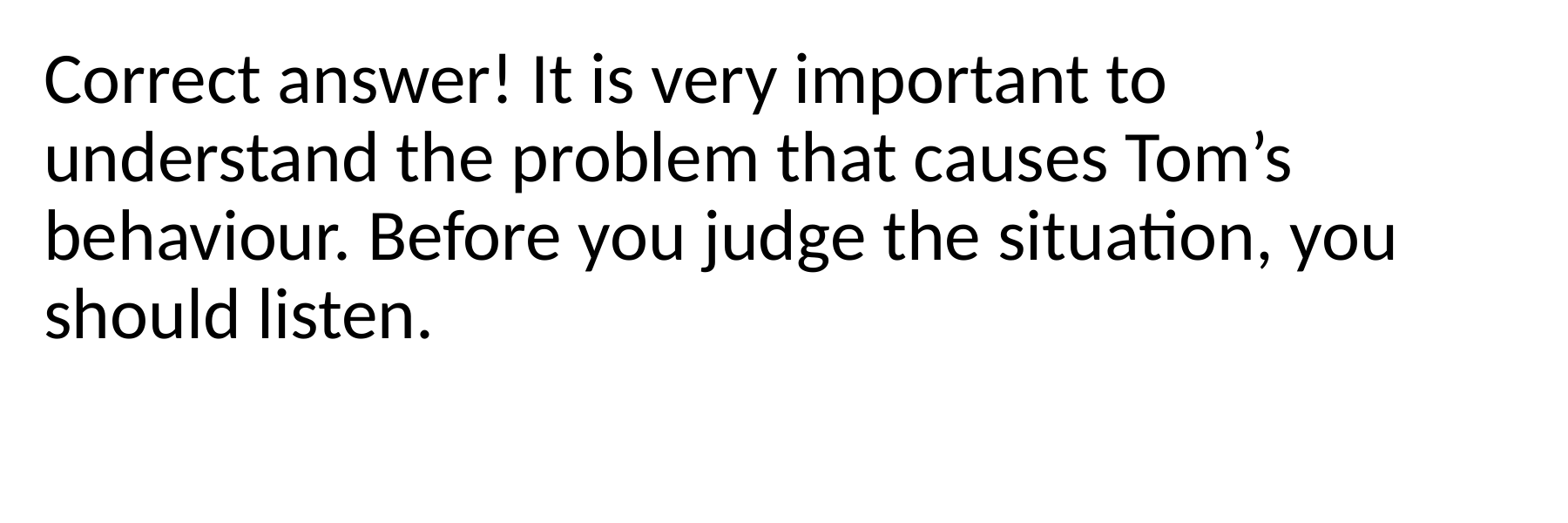

Correct answer! It is very important to understand the problem that causes Tom’s behaviour. Before you judge the situation, you should listen.